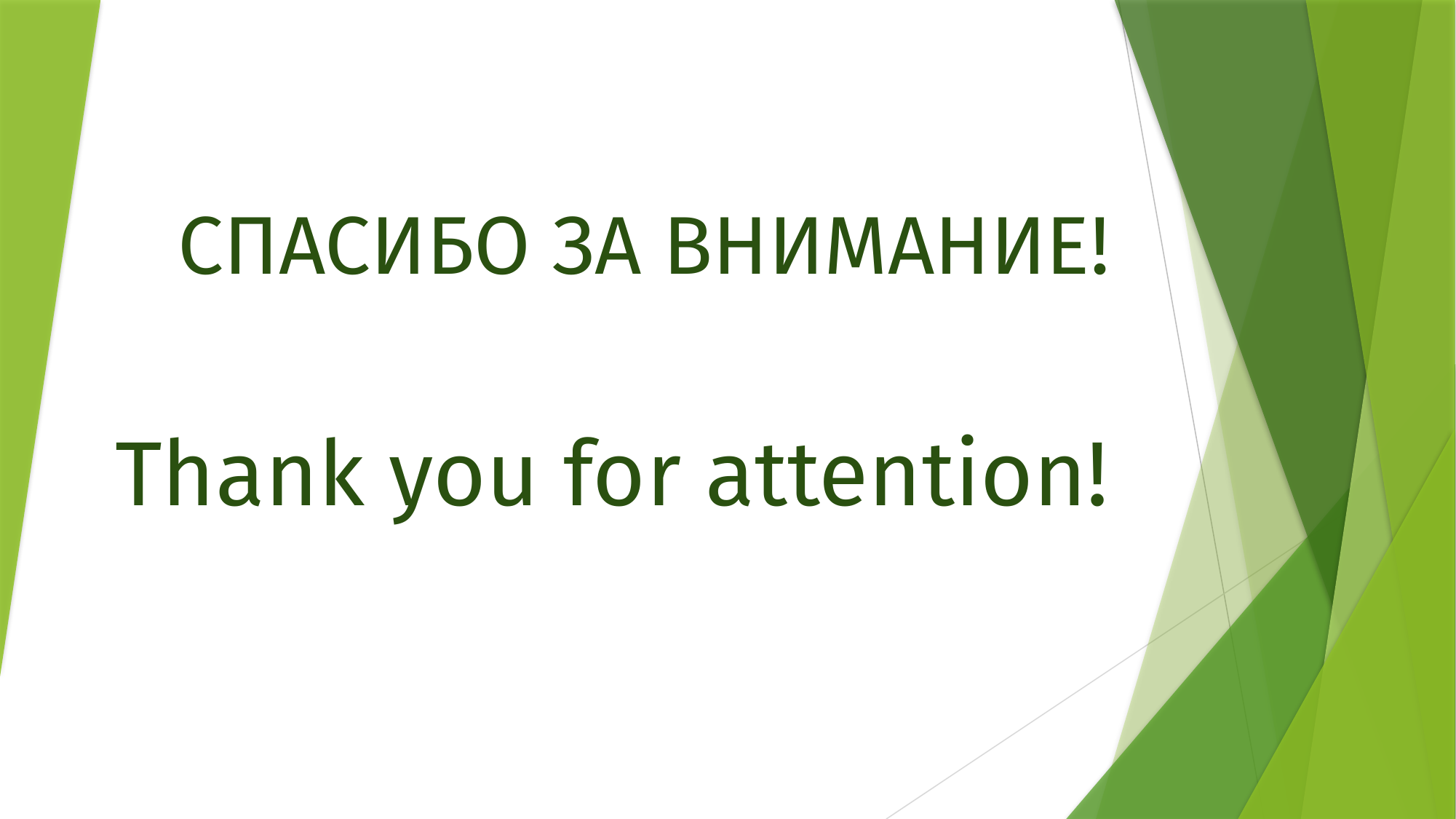

# СПАСИБО ЗА ВНИМАНИЕ!
Thank you for attention!